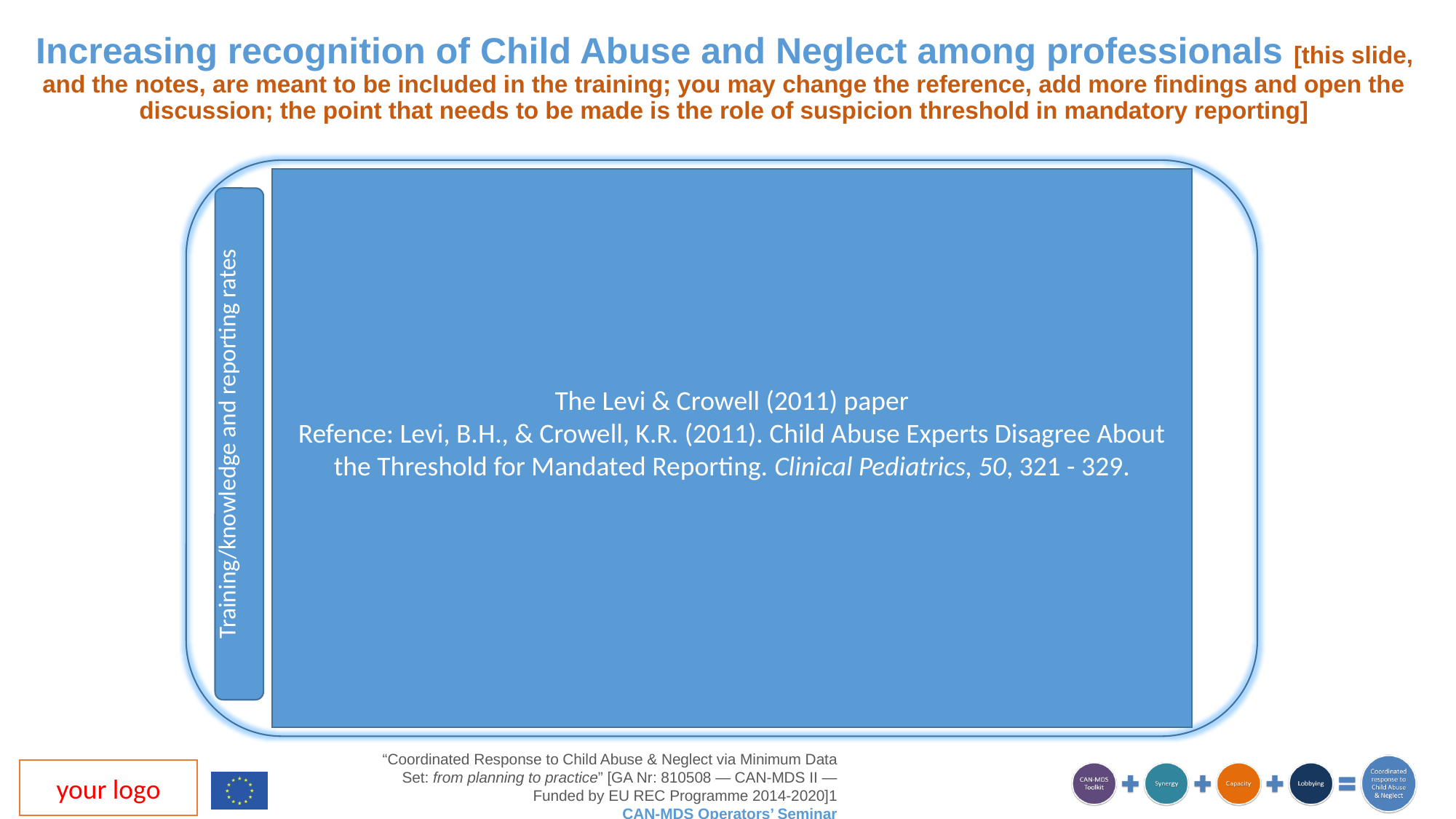

Increasing recognition of Child Abuse and Neglect among professionals [this slide, and the notes, are meant to be included in the training; you may change the reference, add more findings and open the discussion; the point that needs to be made is the role of suspicion threshold in mandatory reporting]

The Levi & Crowell (2011) paper
Refence: Levi, B.H., & Crowell, K.R. (2011). Child Abuse Experts Disagree About the Threshold for Mandated Reporting. Clinical Pediatrics, 50, 321 - 329.

Training/knowledge and reporting rates